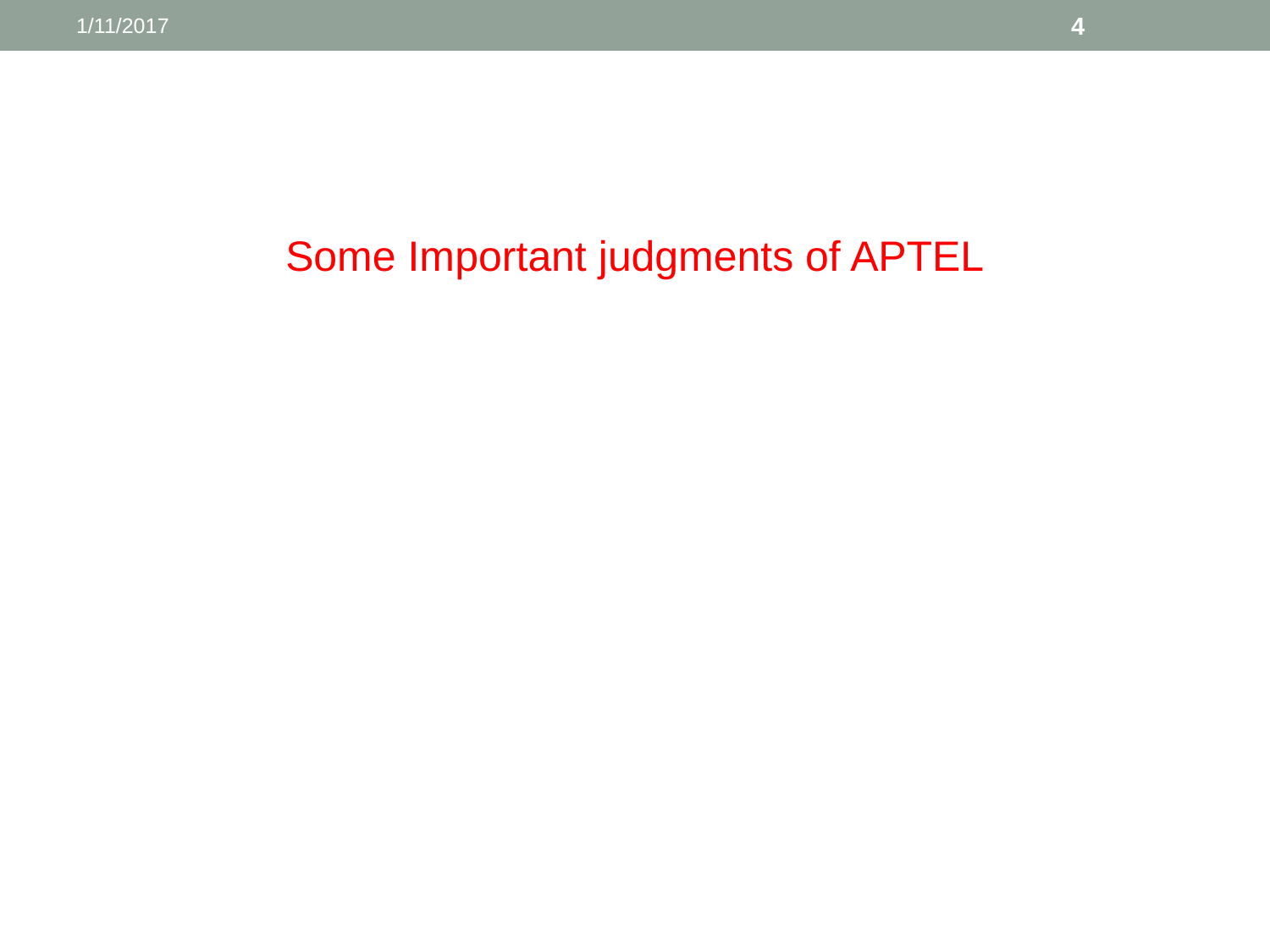

1/11/2017
4
Some Important judgments of APTEL